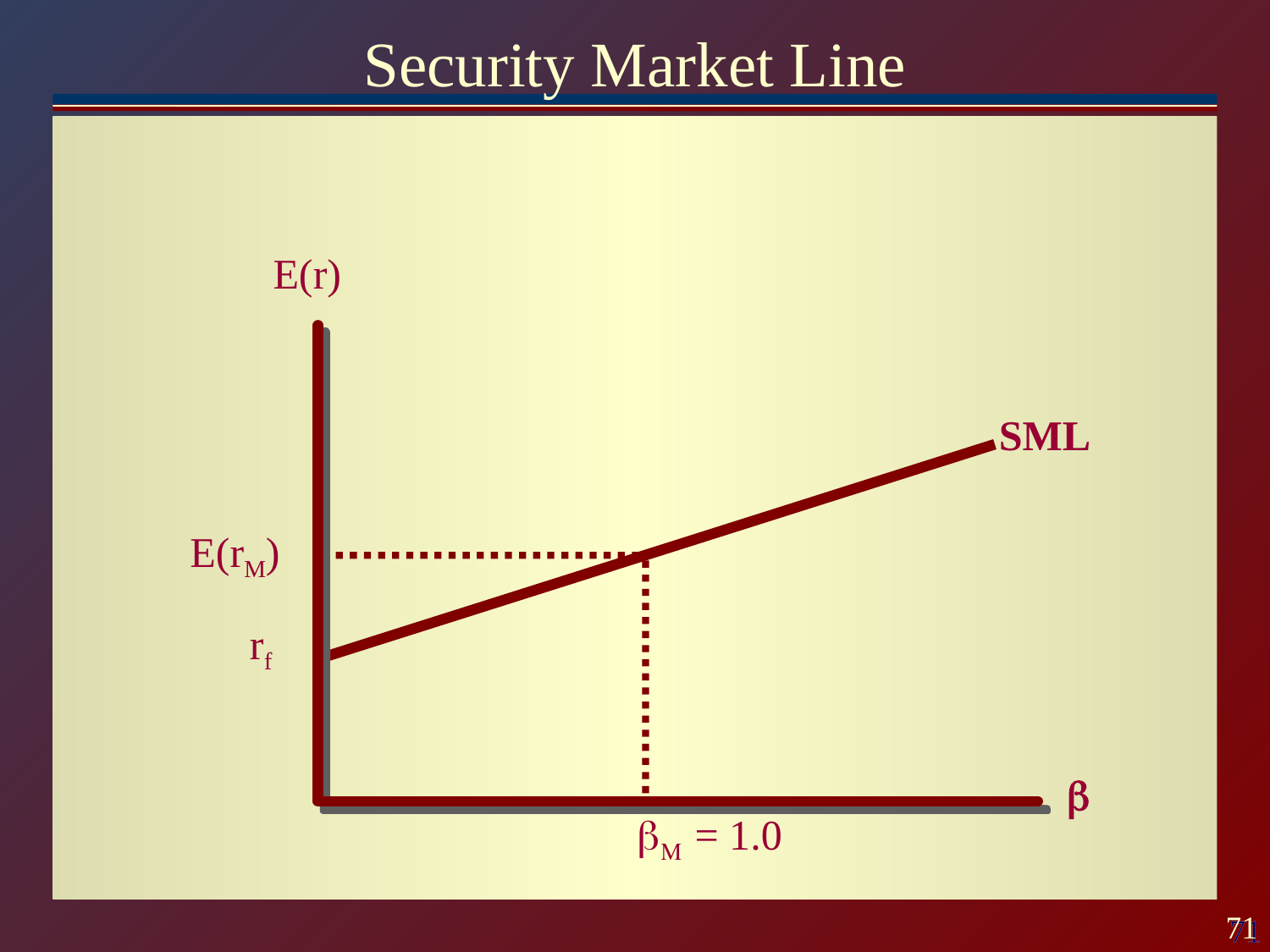

# Security Market Line
E(r)

SML

E(rM)

rf
β
βΜ = 1.0